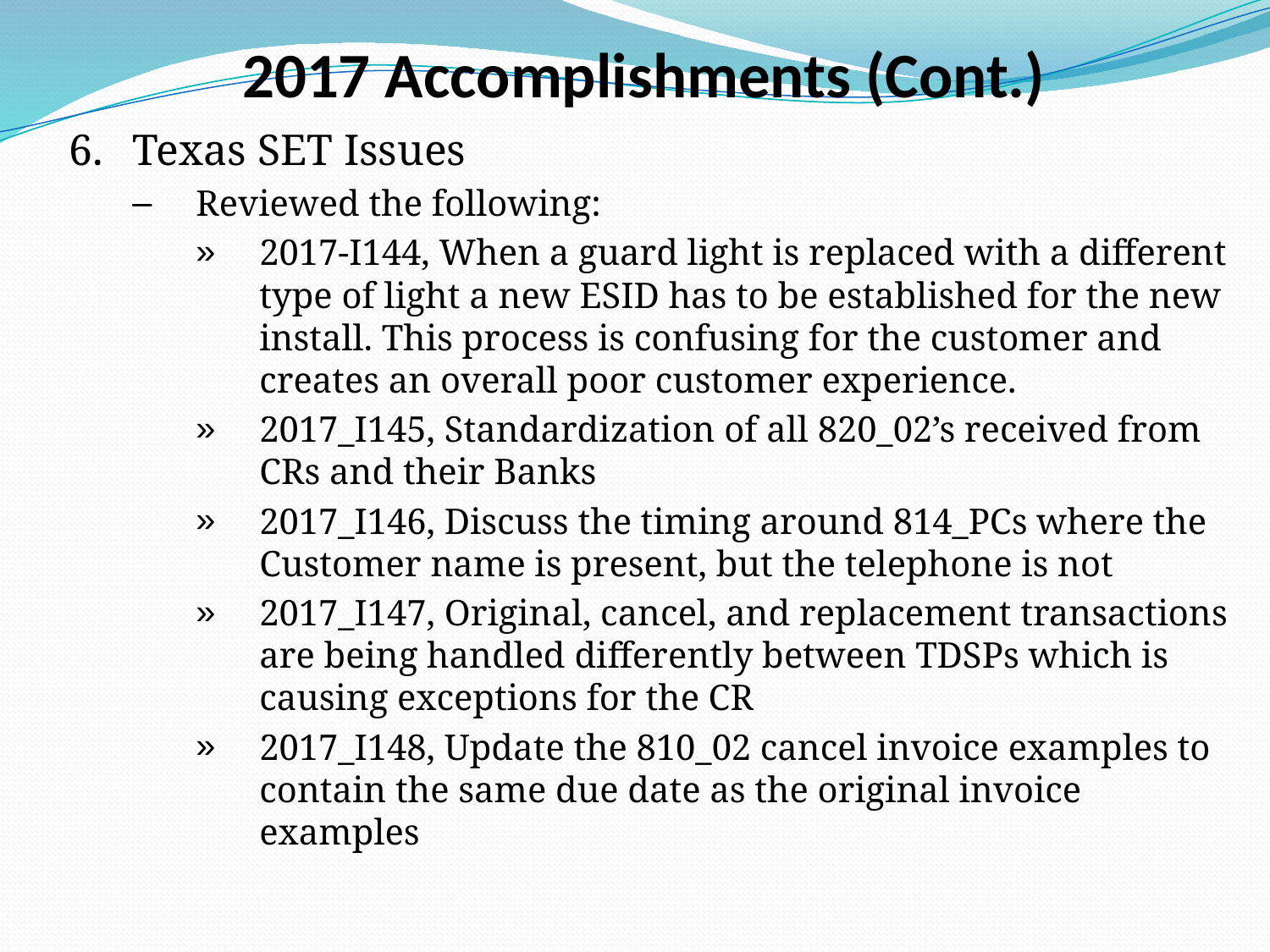

2017 Accomplishments (Cont.)
Texas SET Issues
Reviewed the following:
2017-I144, When a guard light is replaced with a different type of light a new ESID has to be established for the new install. This process is confusing for the customer and creates an overall poor customer experience.
2017_I145, Standardization of all 820_02’s received from CRs and their Banks
2017_I146, Discuss the timing around 814_PCs where the Customer name is present, but the telephone is not
2017_I147, Original, cancel, and replacement transactions are being handled differently between TDSPs which is causing exceptions for the CR
2017_I148, Update the 810_02 cancel invoice examples to contain the same due date as the original invoice examples